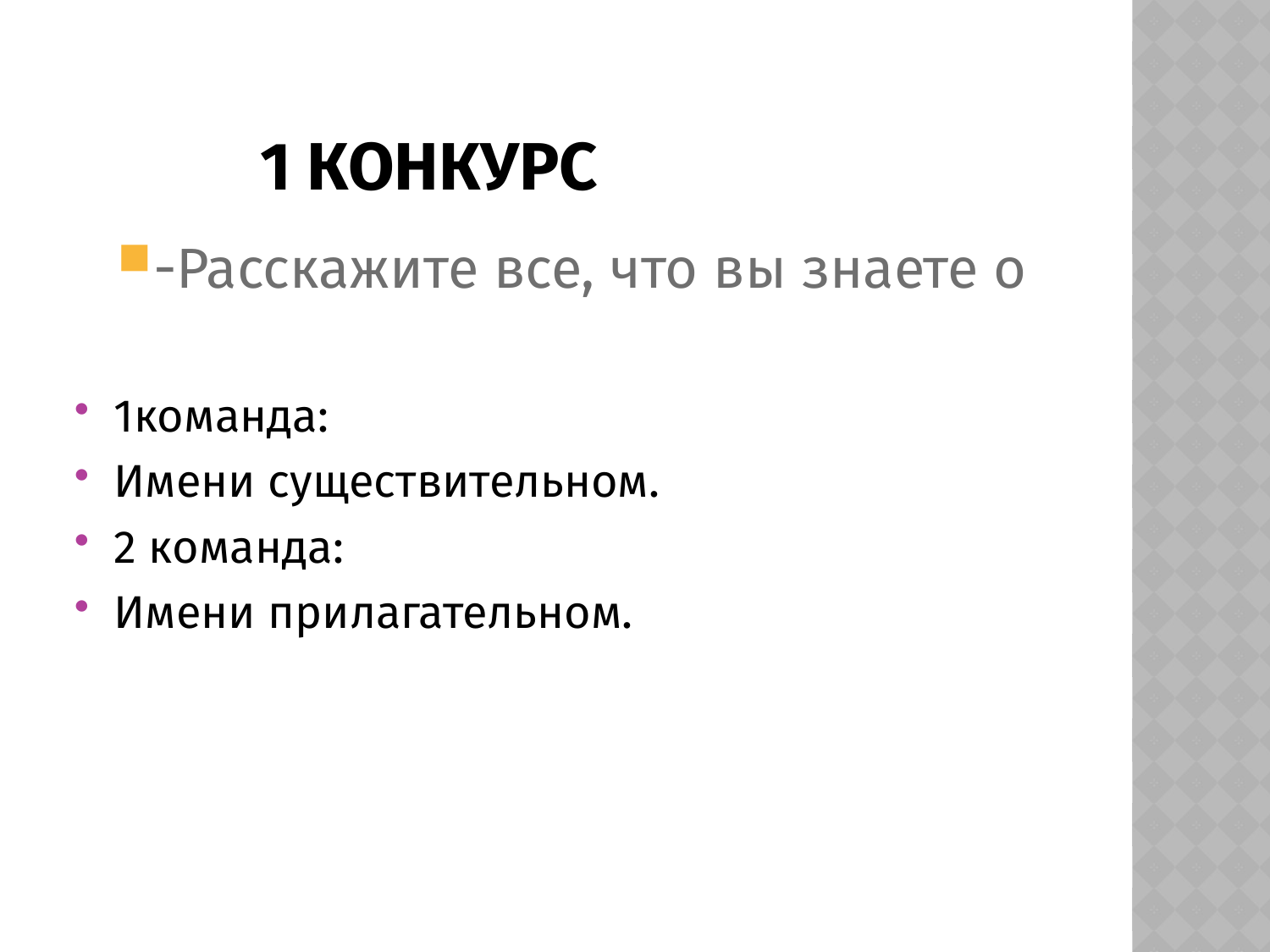

# 1 конкурс
-Расскажите все, что вы знаете о

1команда:
Имени существительном.
2 команда:
Имени прилагательном.